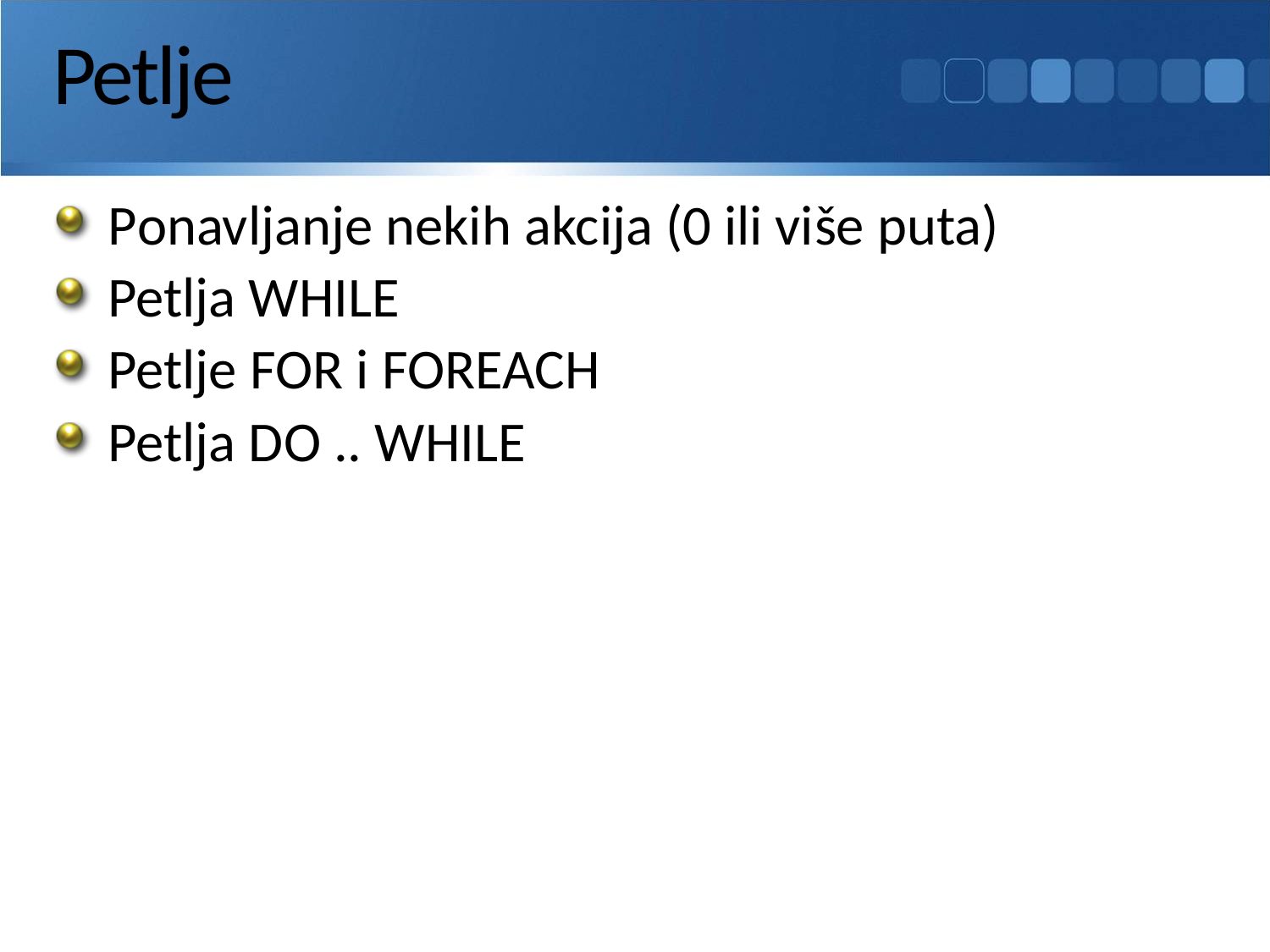

# Petlje
Ponavljanje nekih akcija (0 ili više puta)
Petlja WHILE
Petlje FOR i FOREACH
Petlja DO .. WHILE
103